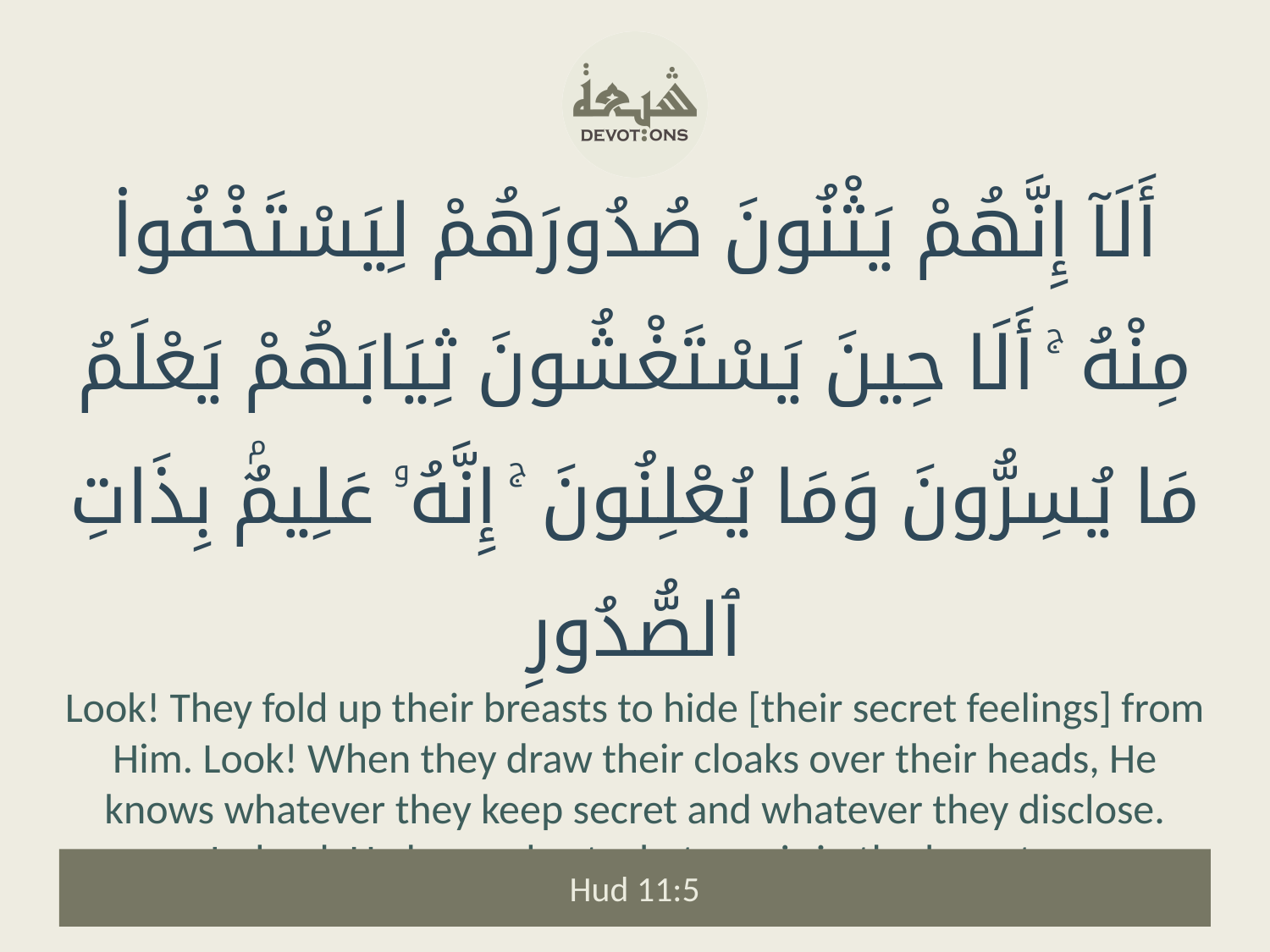

أَلَآ إِنَّهُمْ يَثْنُونَ صُدُورَهُمْ لِيَسْتَخْفُوا۟ مِنْهُ ۚ أَلَا حِينَ يَسْتَغْشُونَ ثِيَابَهُمْ يَعْلَمُ مَا يُسِرُّونَ وَمَا يُعْلِنُونَ ۚ إِنَّهُۥ عَلِيمٌۢ بِذَاتِ ٱلصُّدُورِ
Look! They fold up their breasts to hide [their secret feelings] from Him. Look! When they draw their cloaks over their heads, He knows whatever they keep secret and whatever they disclose. Indeed, He knows best whatever is in the breasts.
Hud 11:5